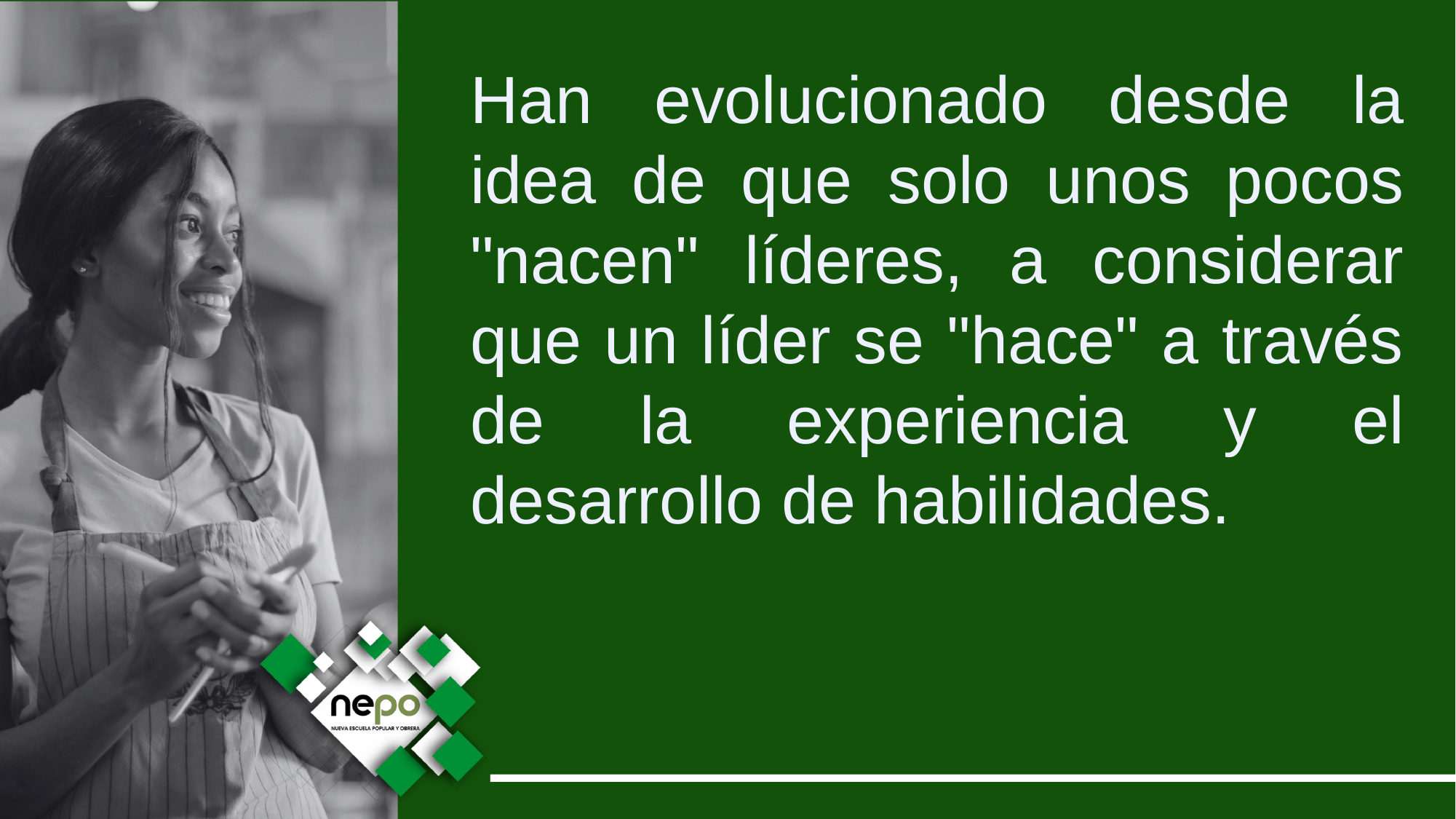

Han evolucionado desde la idea de que solo unos pocos "nacen" líderes, a considerar que un líder se "hace" a través de la experiencia y el desarrollo de habilidades.